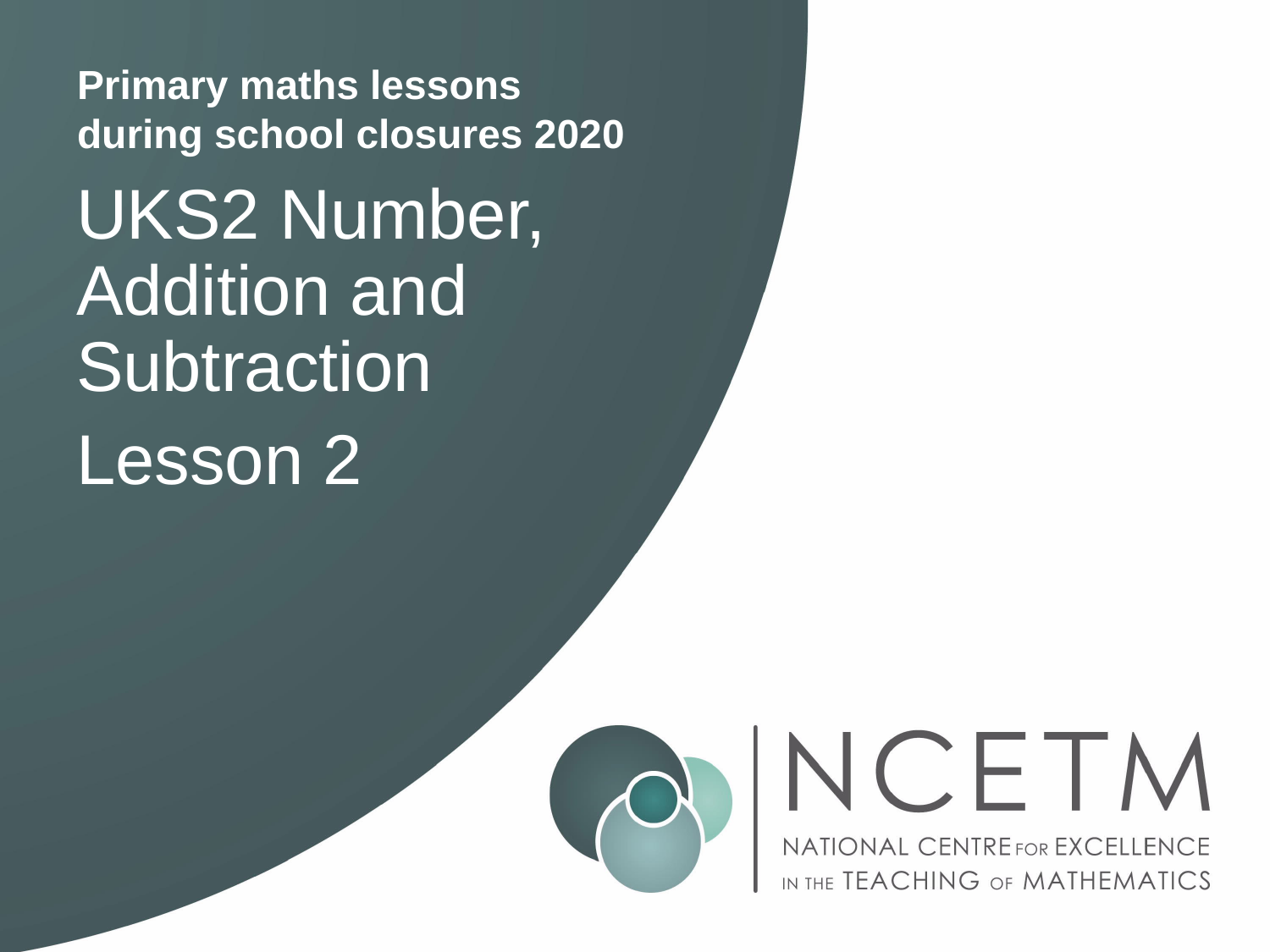

UKS2 Number, Addition and Subtraction
Lesson 2